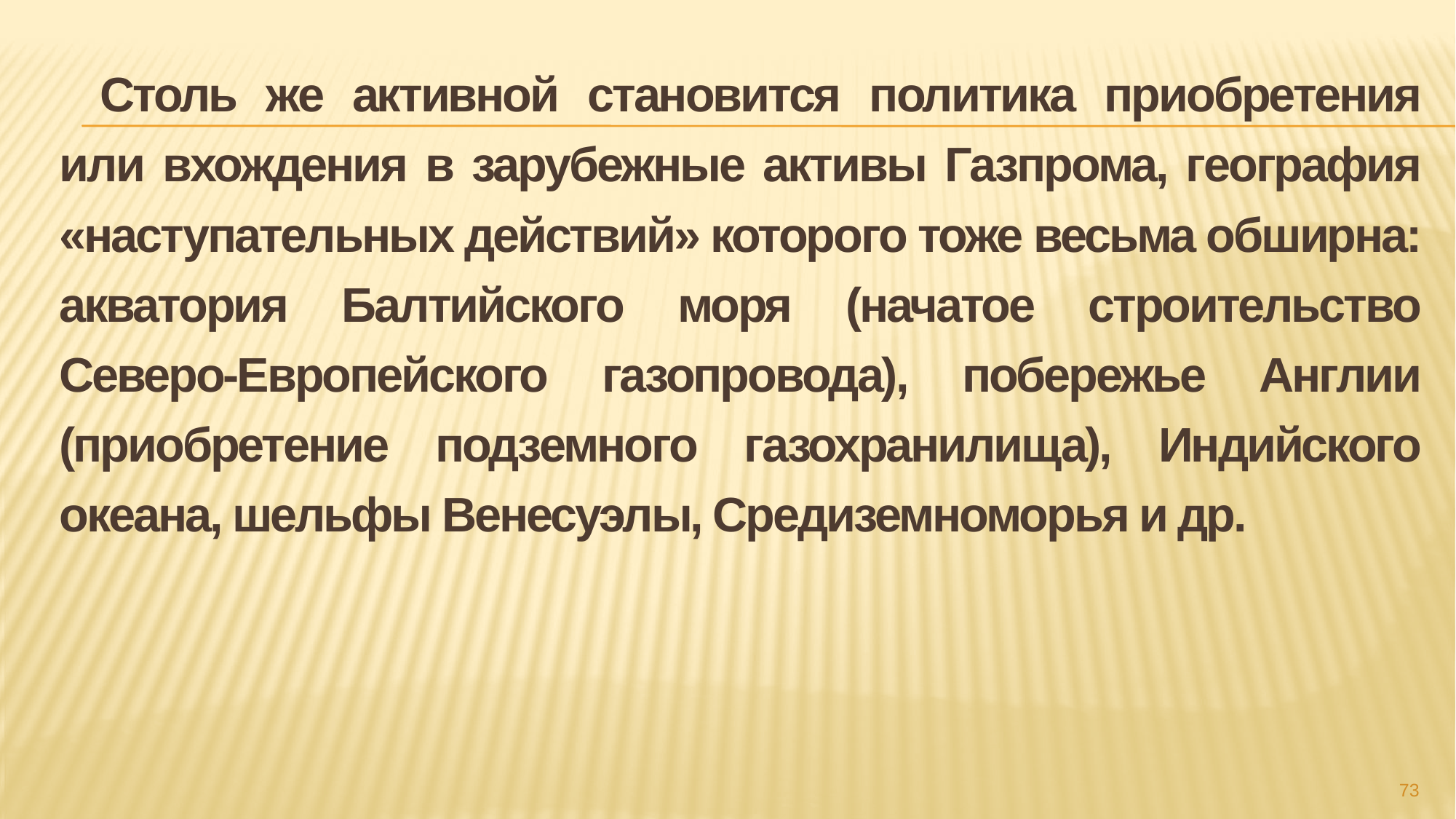

Столь же активной становится политика приобретения или вхождения в зарубежные активы Газпрома, география «наступательных действий» которого тоже весьма обширна: акватория Балтийского моря (начатое строительство Северо-Европейского газопровода), побережье Англии (приобретение подземного газохранилища), Индийского океана, шельфы Венесуэлы, Средиземноморья и др.
#
73